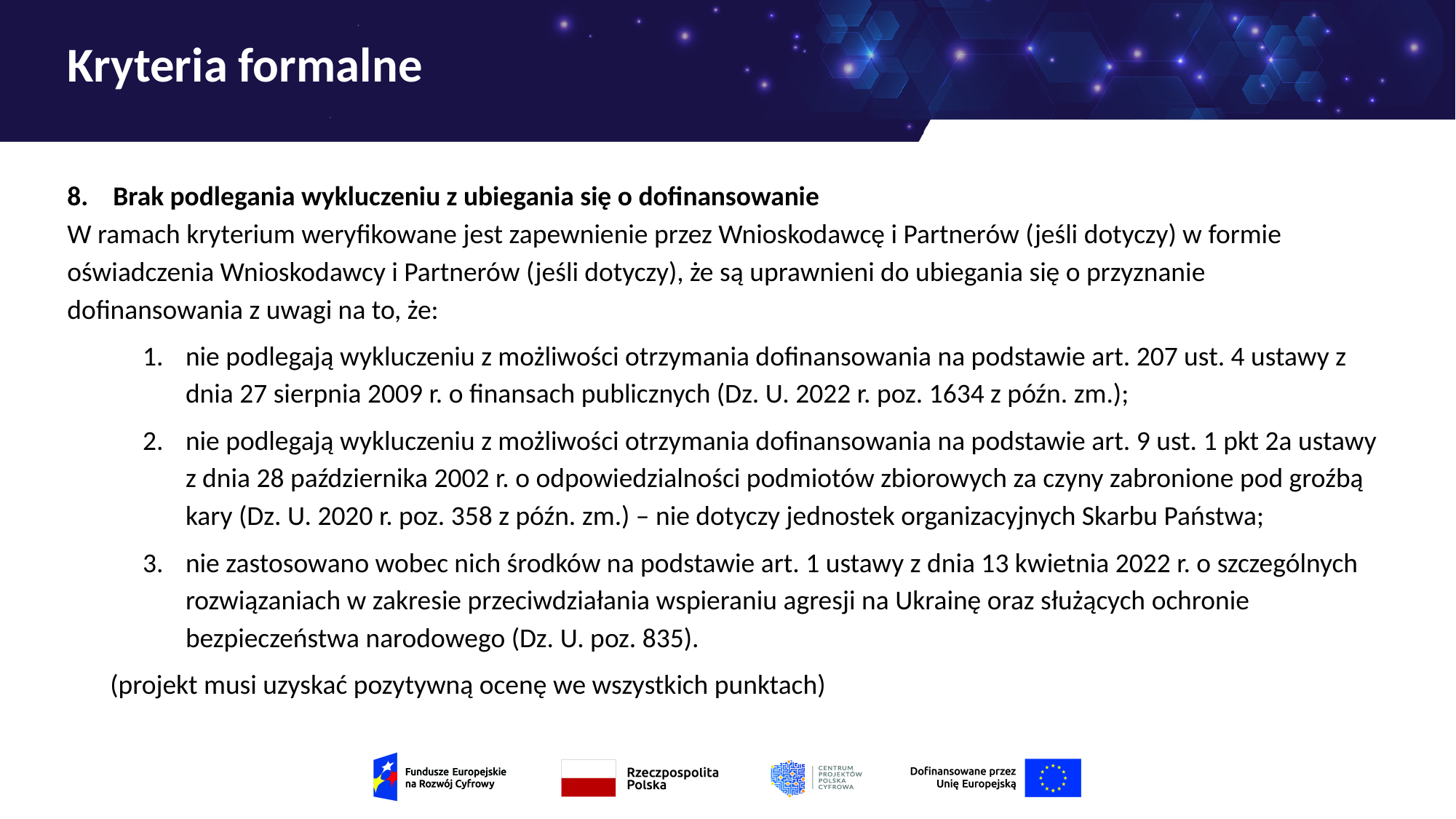

# Kryteria formalne
8.    Brak podlegania wykluczeniu z ubiegania się o dofinansowanie
W ramach kryterium weryfikowane jest zapewnienie przez Wnioskodawcę i Partnerów (jeśli dotyczy) w formie oświadczenia Wnioskodawcy i Partnerów (jeśli dotyczy), że są uprawnieni do ubiegania się o przyznanie dofinansowania z uwagi na to, że:
nie podlegają wykluczeniu z możliwości otrzymania dofinansowania na podstawie art. 207 ust. 4 ustawy z dnia 27 sierpnia 2009 r. o finansach publicznych (Dz. U. 2022 r. poz. 1634 z późn. zm.);
nie podlegają wykluczeniu z możliwości otrzymania dofinansowania na podstawie art. 9 ust. 1 pkt 2a ustawy z dnia 28 października 2002 r. o odpowiedzialności podmiotów zbiorowych za czyny zabronione pod groźbą kary (Dz. U. 2020 r. poz. 358 z późn. zm.) – nie dotyczy jednostek organizacyjnych Skarbu Państwa;
nie zastosowano wobec nich środków na podstawie art. 1 ustawy z dnia 13 kwietnia 2022 r. o szczególnych rozwiązaniach w zakresie przeciwdziałania wspieraniu agresji na Ukrainę oraz służących ochronie bezpieczeństwa narodowego (Dz. U. poz. 835).
(projekt musi uzyskać pozytywną ocenę we wszystkich punktach)